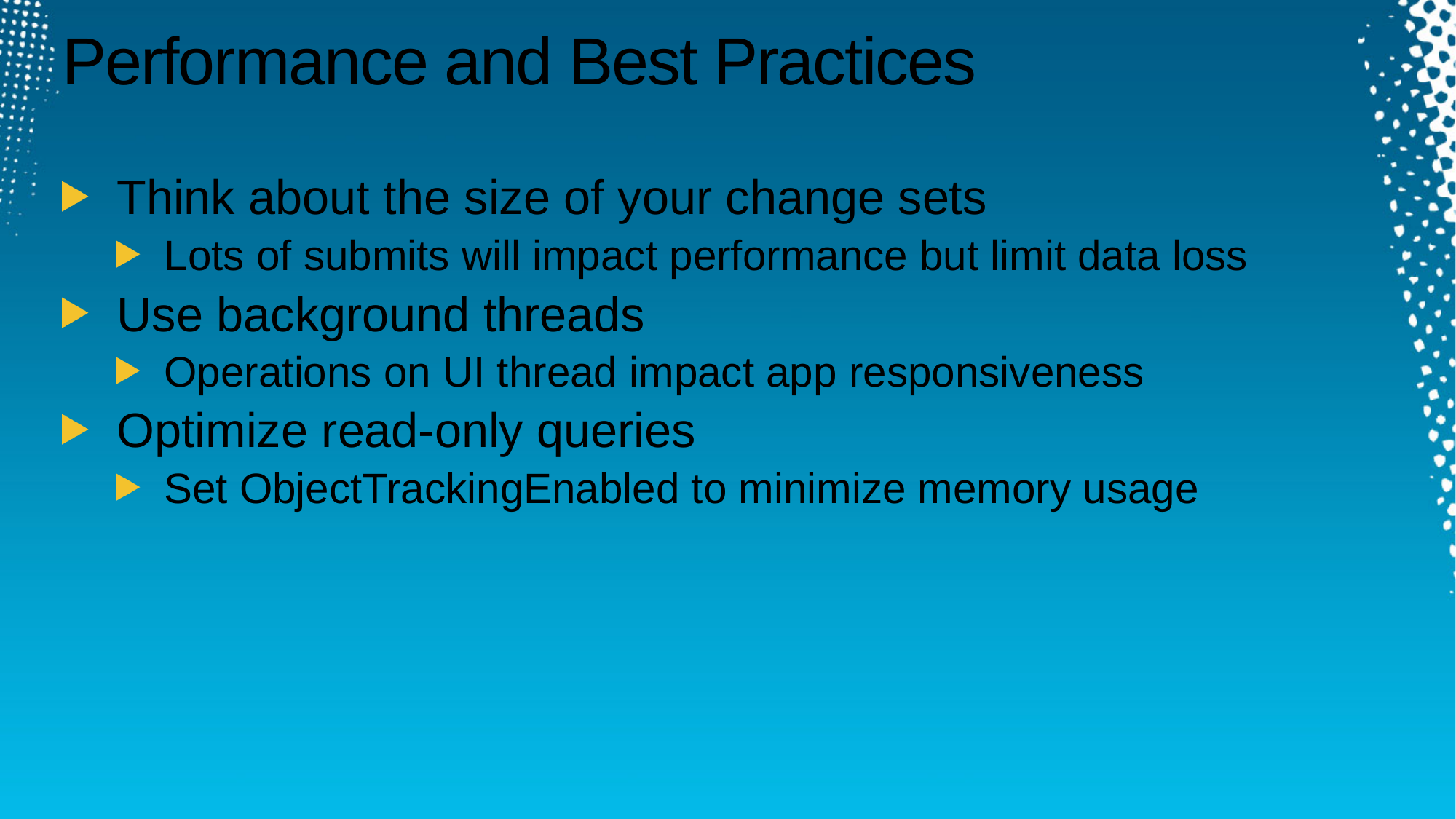

# Performance and Best Practices
Think about the size of your change sets
Lots of submits will impact performance but limit data loss
Use background threads
Operations on UI thread impact app responsiveness
Optimize read-only queries
Set ObjectTrackingEnabled to minimize memory usage